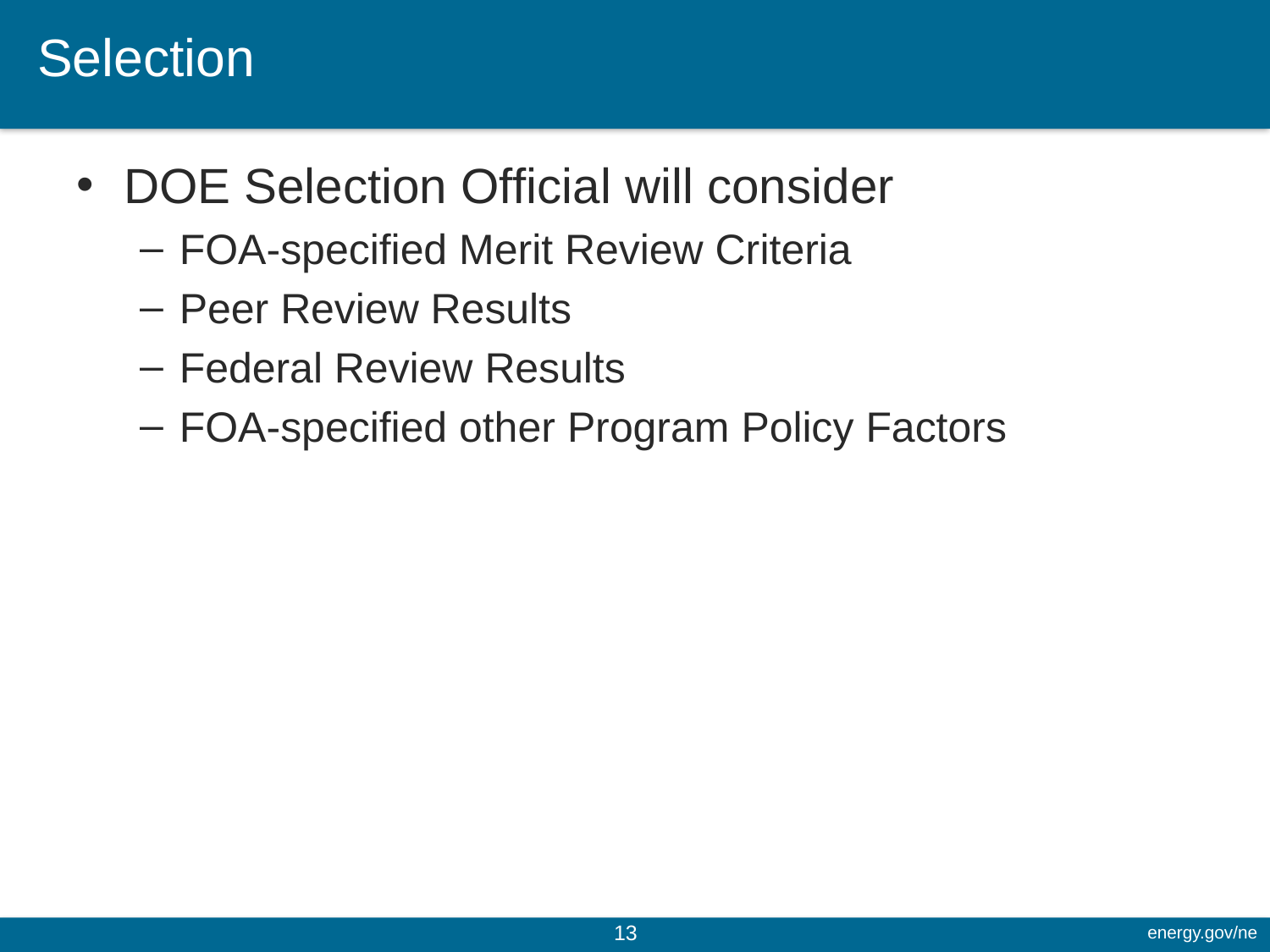

# Selection
DOE Selection Official will consider
FOA-specified Merit Review Criteria
Peer Review Results
Federal Review Results
FOA-specified other Program Policy Factors